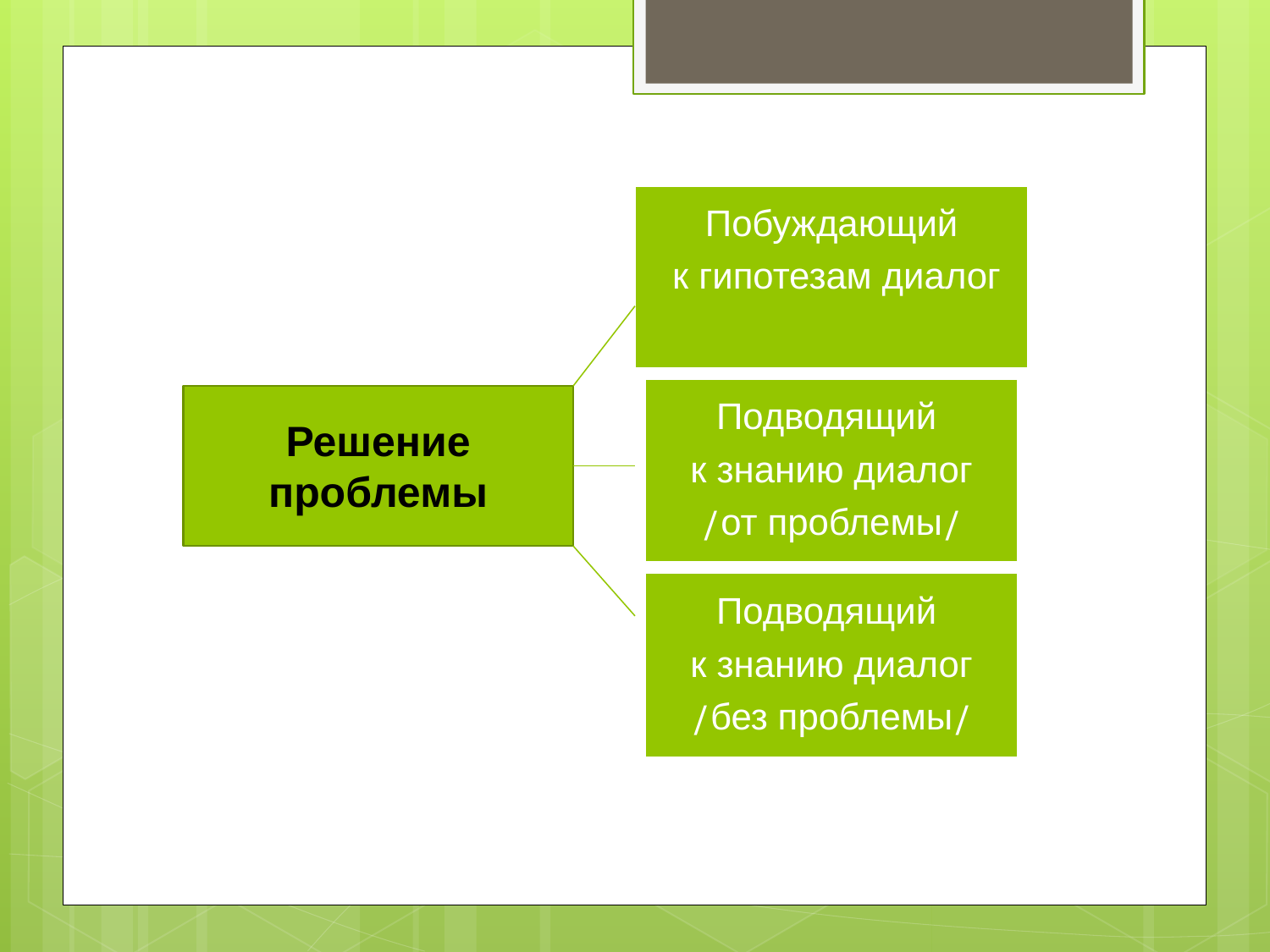

Побуждающий
 к гипотезам диалог

Подводящий
к знанию диалог
/от проблемы/
Подводящий
к знанию диалог
 /без проблемы/

Решение проблемы